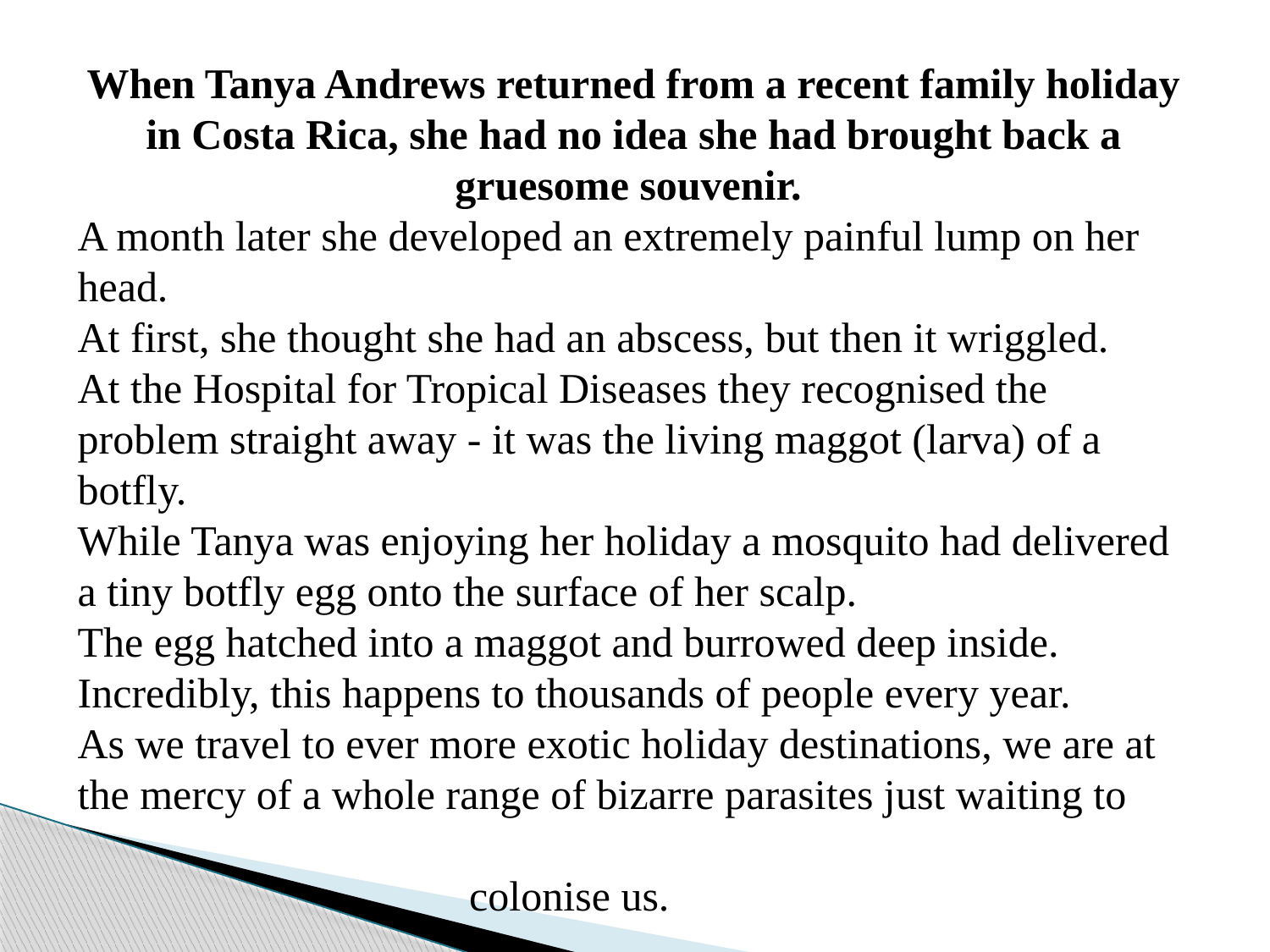

When Tanya Andrews returned from a recent family holiday in Costa Rica, she had no idea she had brought back a gruesome souvenir.
A month later she developed an extremely painful lump on her head.
At first, she thought she had an abscess, but then it wriggled.
At the Hospital for Tropical Diseases they recognised the problem straight away - it was the living maggot (larva) of a botfly.
While Tanya was enjoying her holiday a mosquito had delivered a tiny botfly egg onto the surface of her scalp.
The egg hatched into a maggot and burrowed deep inside. Incredibly, this happens to thousands of people every year.
As we travel to ever more exotic holiday destinations, we are at the mercy of a whole range of bizarre parasites just waiting to
                                     colonise us.